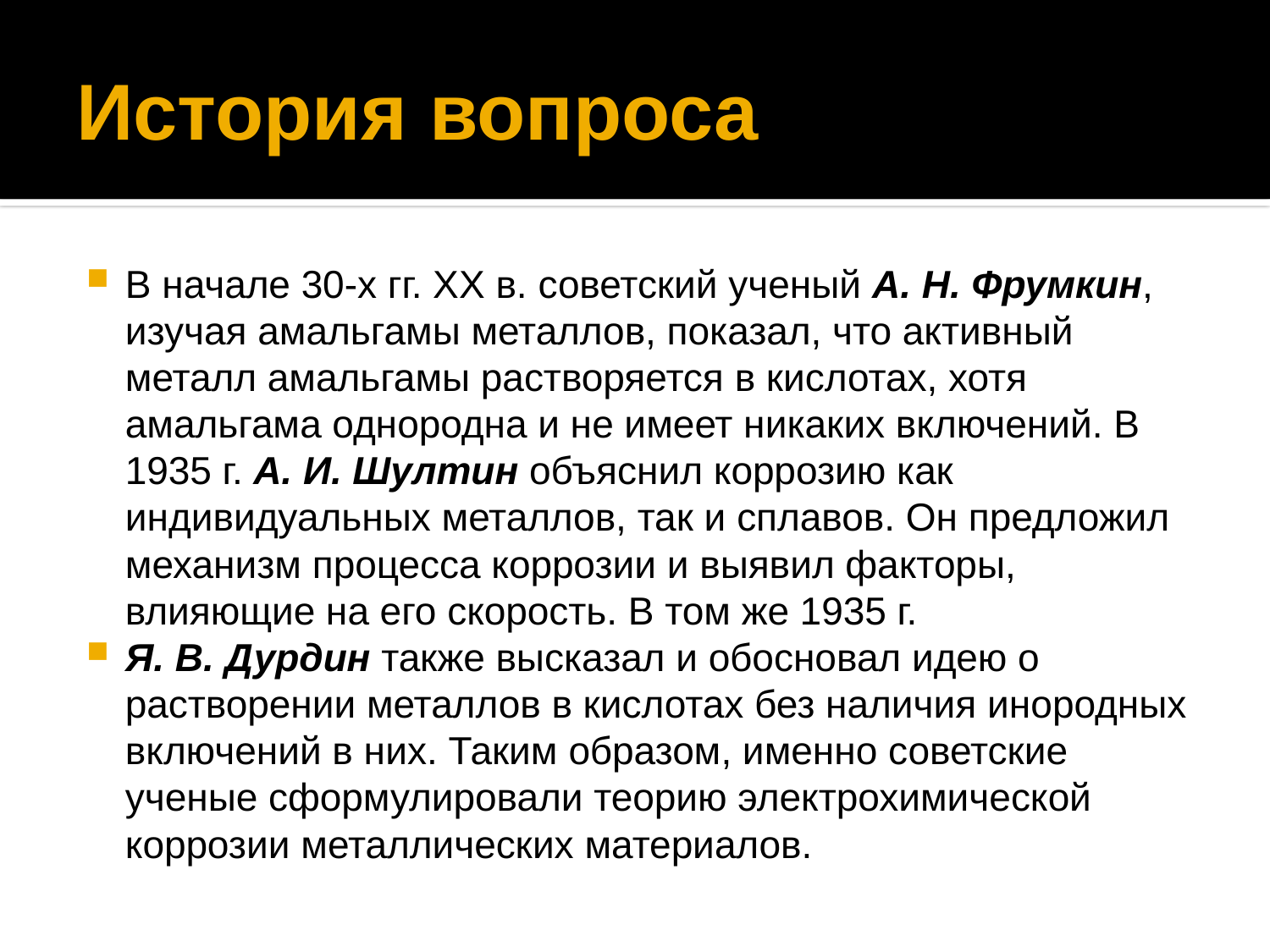

# История вопроса
В начале 30-х гг. XX в. советский ученый А. Н. Фрумкин, изучая амальгамы металлов, показал, что активный металл амальгамы растворяется в кислотах, хотя амальгама од­нородна и не имеет никаких включений. В 1935 г. А. И. Шултин объяснил коррозию как индивидуальных металлов, так и сплавов. Он предложил механизм процесса корро­зии и выявил факторы, влияющие на его скорость. В том же 1935 г.
Я. В. Дурдин так­же высказал и обосновал идею о растворе­нии металлов в кислотах без наличия ино­родных включений в них. Таким образом, именно советские ученые сформулировали теорию электрохимической коррозии ме­таллических материалов.